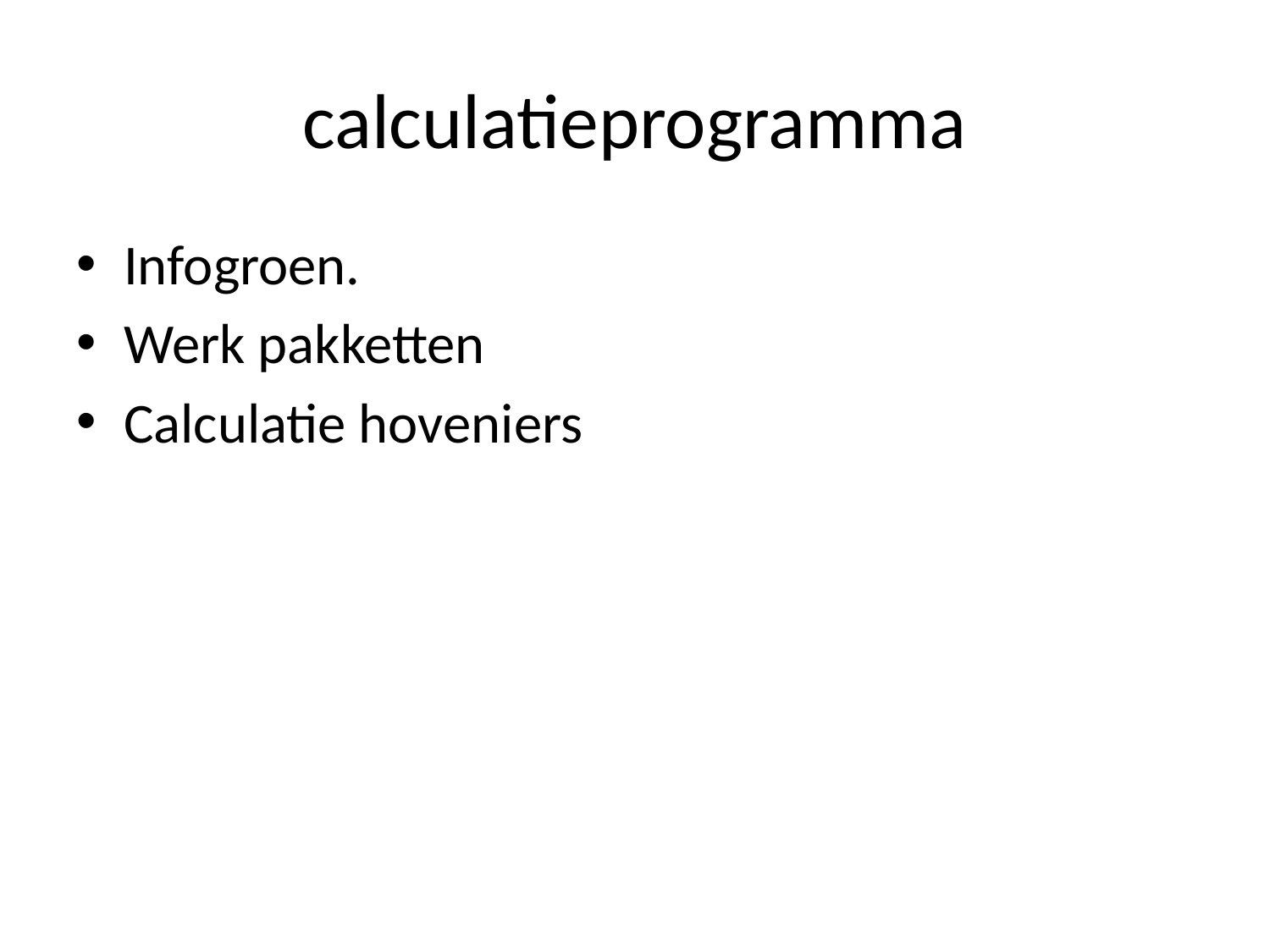

# calculatieprogramma
Infogroen.
Werk pakketten
Calculatie hoveniers